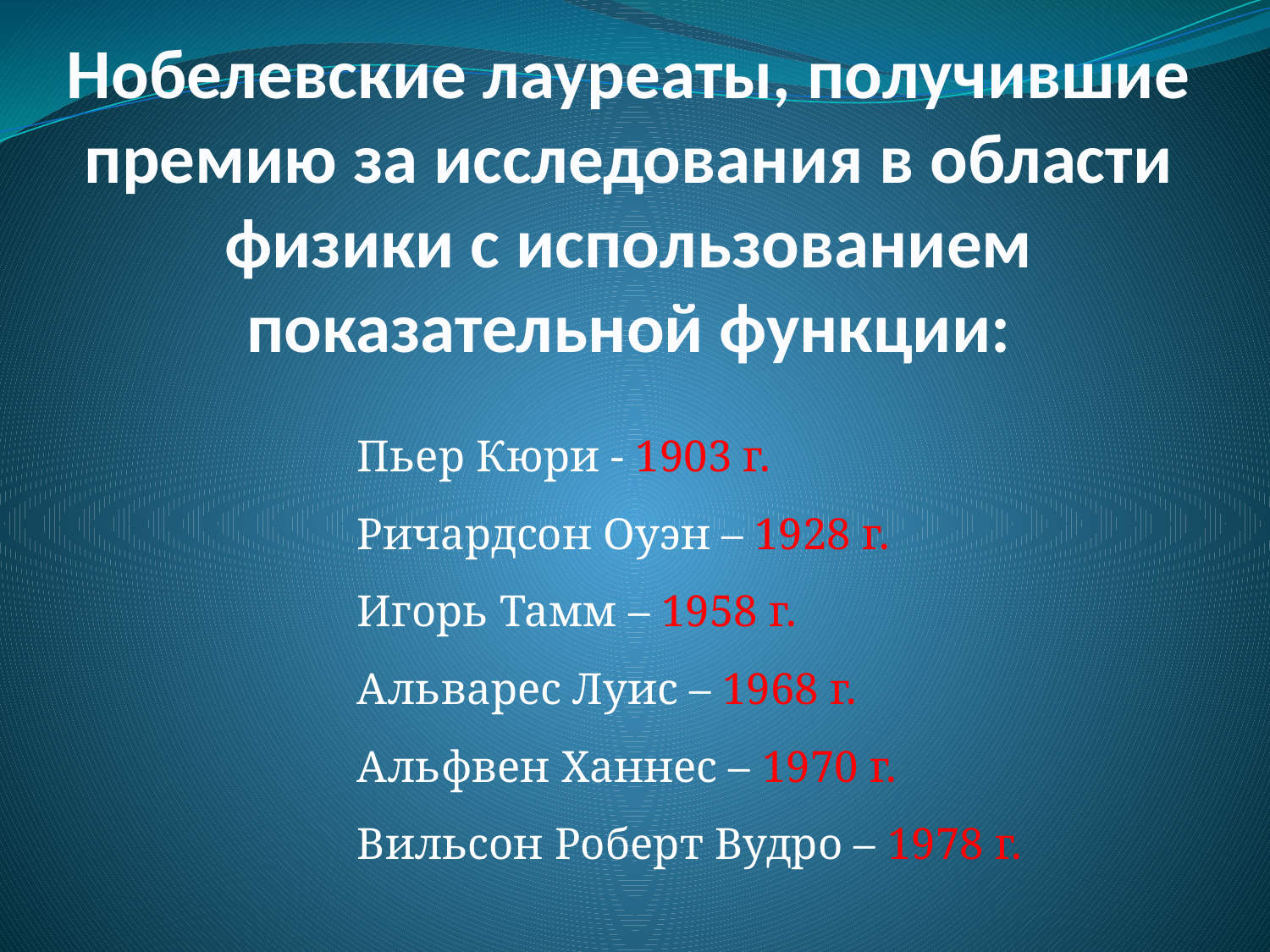

# Нобелевские лауреаты, получившие премию за исследования в области физики с использованием показательной функции:
Пьер Кюри - 1903 г.
Ричардсон Оуэн – 1928 г.
Игорь Тамм – 1958 г.
Альварес Луис – 1968 г.
Альфвен Ханнес – 1970 г.
Вильсон Роберт Вудро – 1978 г.